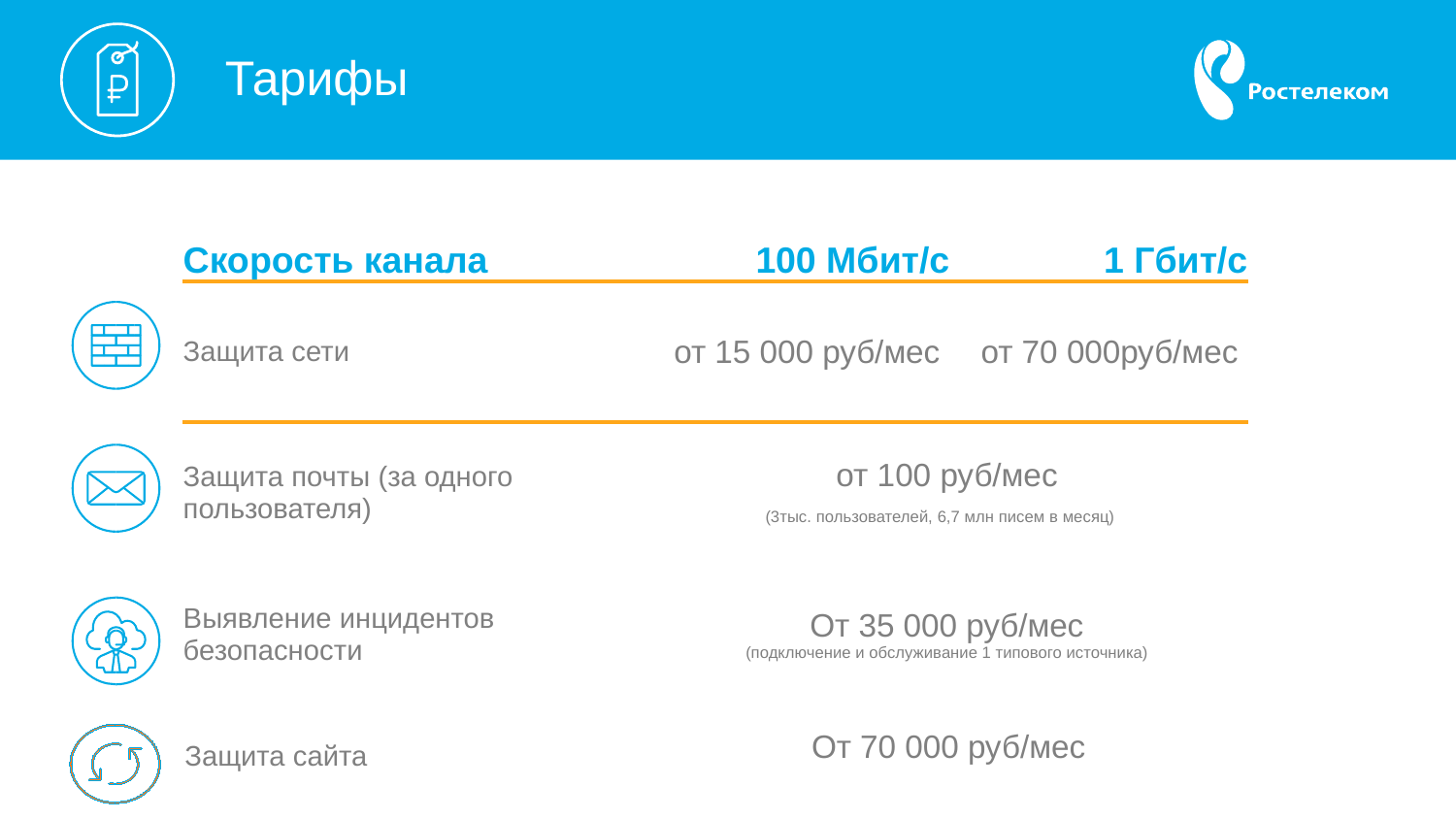

# Тарифы

| Скорость канала | 100 Мбит/с | 1 Гбит/с |
| --- | --- | --- |
| Защита сети | от 15 000 руб/мес | от 70 000руб/мес |
| Защита почты (за одного пользователя) | от 100 руб/мес (3тыс. пользователей, 6,7 млн писем в месяц) |  |
| Выявление инцидентов безопасности | От 35 000 руб/мес (подключение и обслуживание 1 типового источника) |  |

| Защита сайта | От 70 000 руб/мес |  |
| --- | --- | --- |